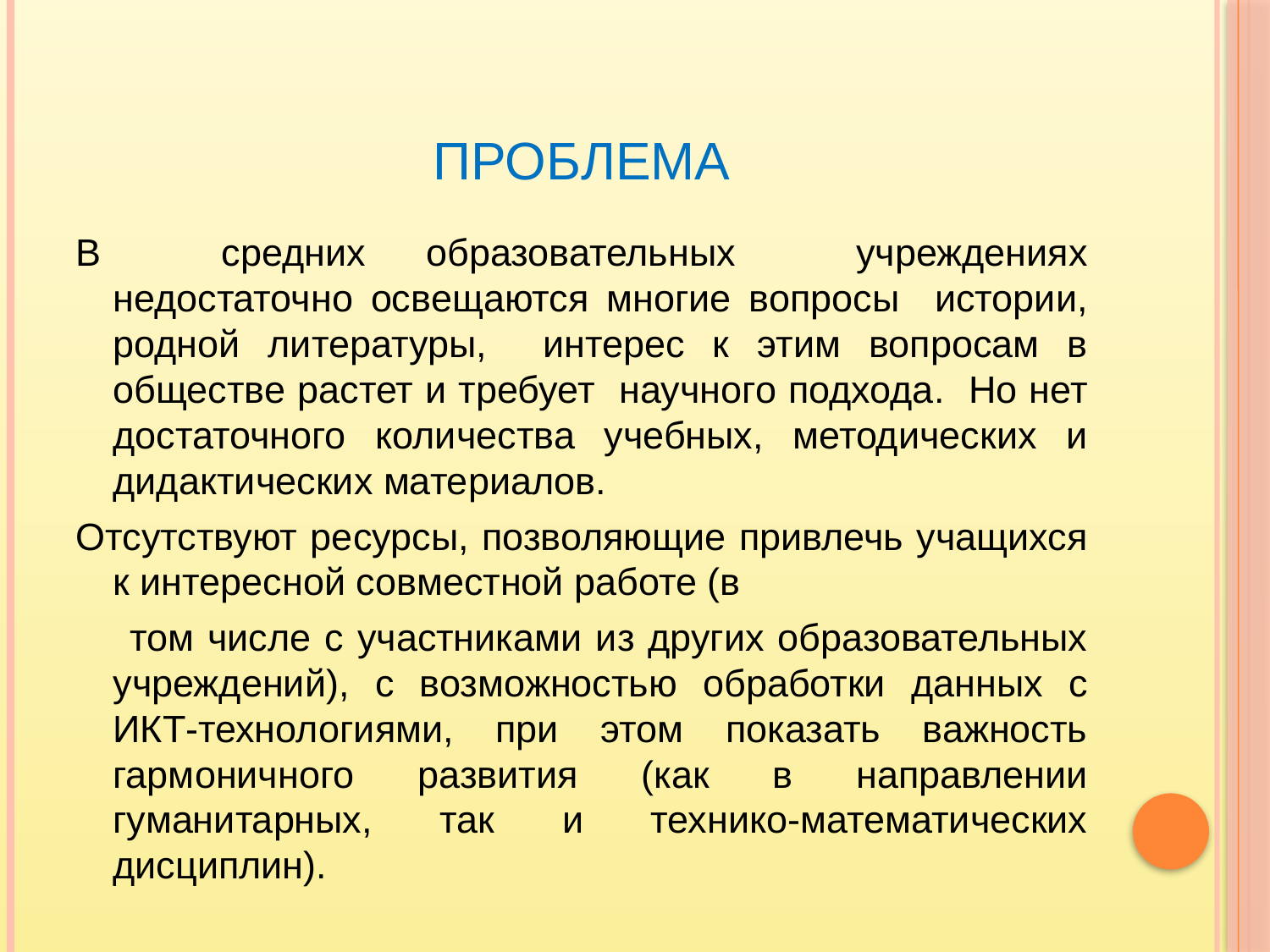

# Проблема
В  средних образовательных  учреждениях недостаточно освещаются многие вопросы  истории, родной литературы,  интерес к этим вопросам в обществе растет и требует  научного подхода.  Но нет достаточного количества учебных, методических и дидактических материалов.
Отсутствуют ресурсы, позволяющие привлечь учащихся к интересной совместной работе (в
    том числе с участниками из других образовательных учреждений), с возможностью обработки данных с ИКТ-технологиями, при этом показать важность гармоничного развития (как в направлении гуманитарных, так и технико-математических дисциплин).